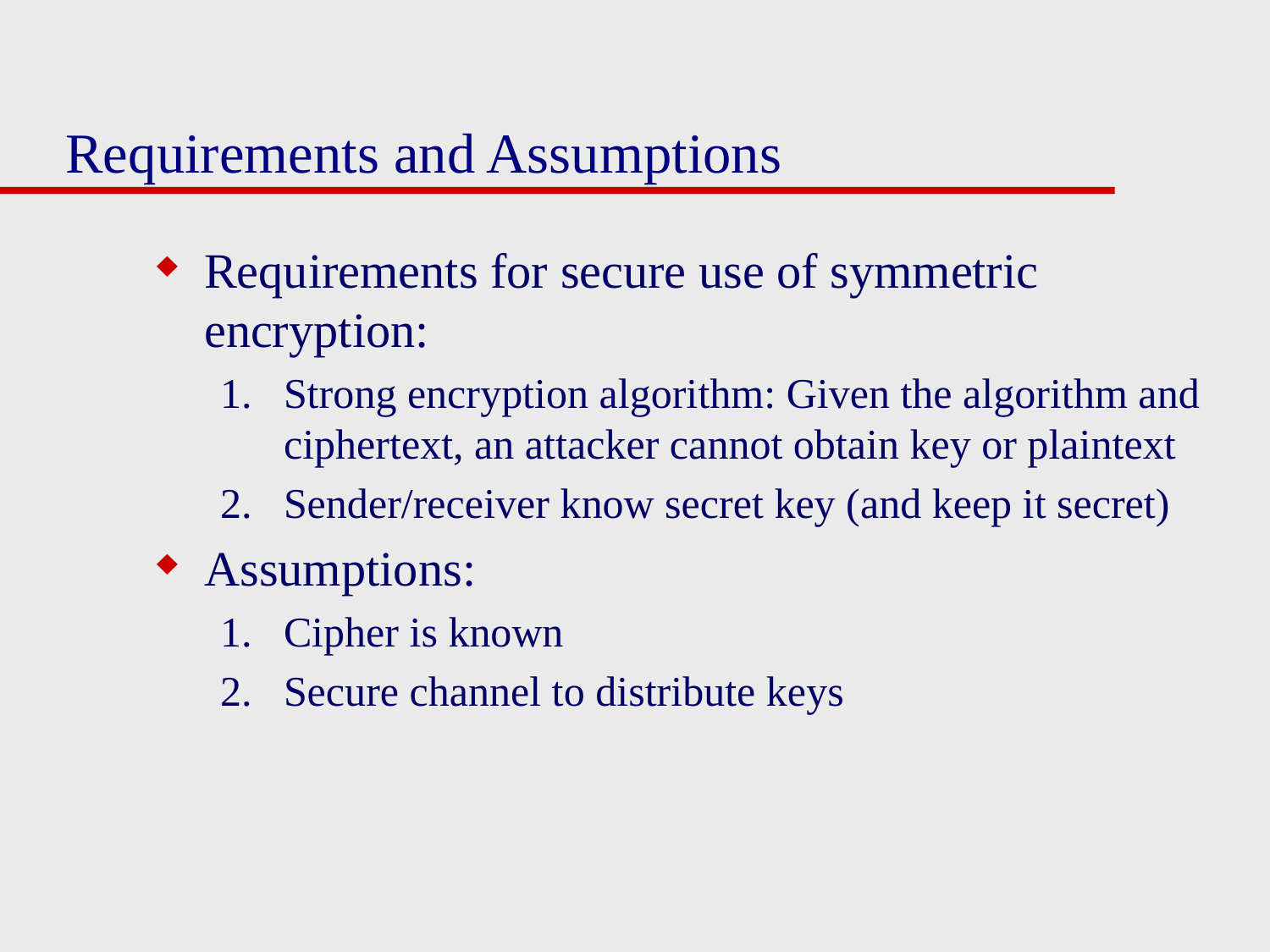

# Requirements and Assumptions
Requirements for secure use of symmetric encryption:
Strong encryption algorithm: Given the algorithm and ciphertext, an attacker cannot obtain key or plaintext
Sender/receiver know secret key (and keep it secret)
Assumptions:
Cipher is known
Secure channel to distribute keys